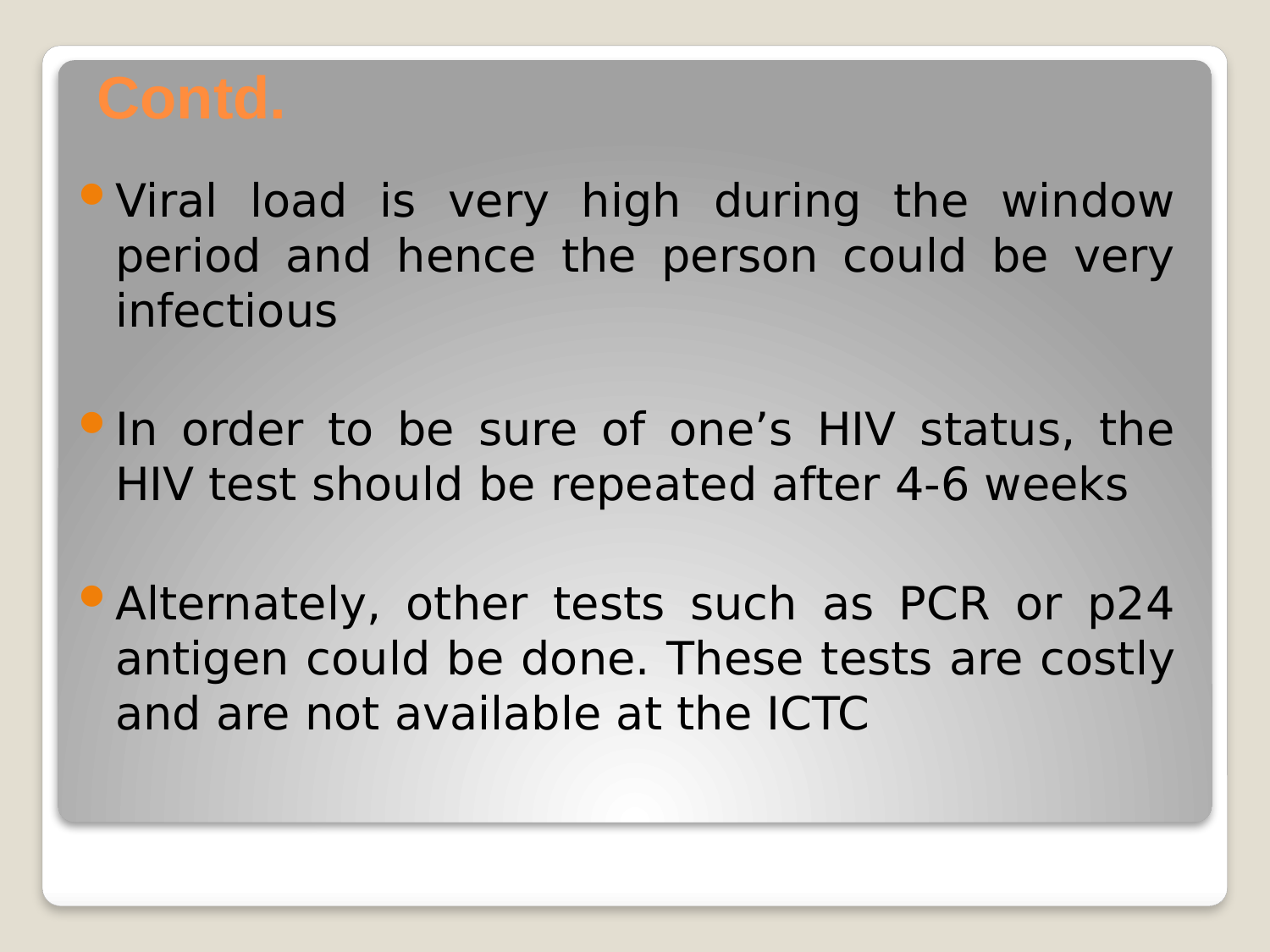

# Contd.
Viral load is very high during the window period and hence the person could be very infectious

In order to be sure of one’s HIV status, the HIV test should be repeated after 4-6 weeks

Alternately, other tests such as PCR or p24 antigen could be done. These tests are costly and are not available at the ICTC